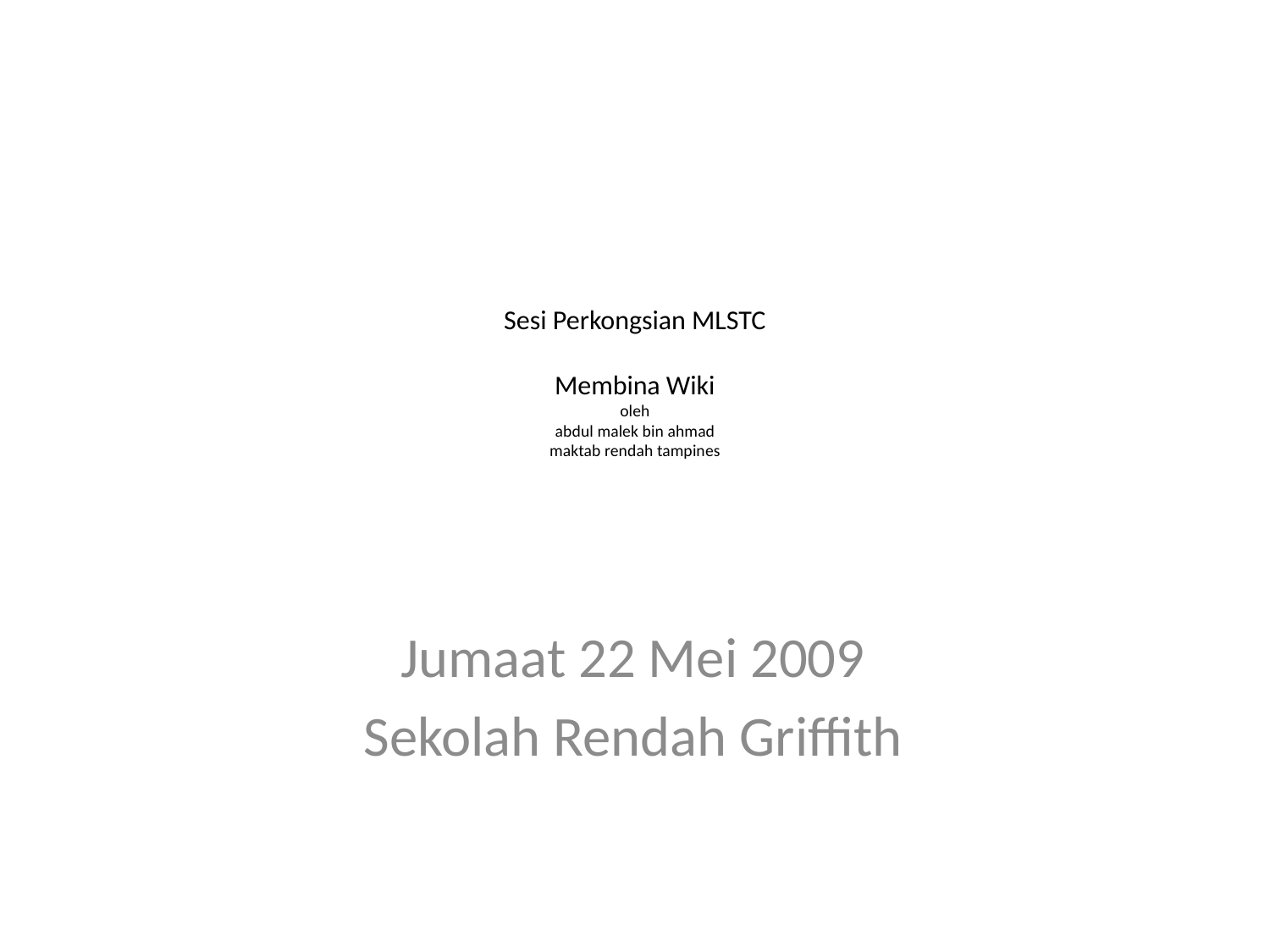

# Sesi Perkongsian MLSTC Membina Wiki oleh abdul malek bin ahmad maktab rendah tampines
Jumaat 22 Mei 2009
Sekolah Rendah Griffith